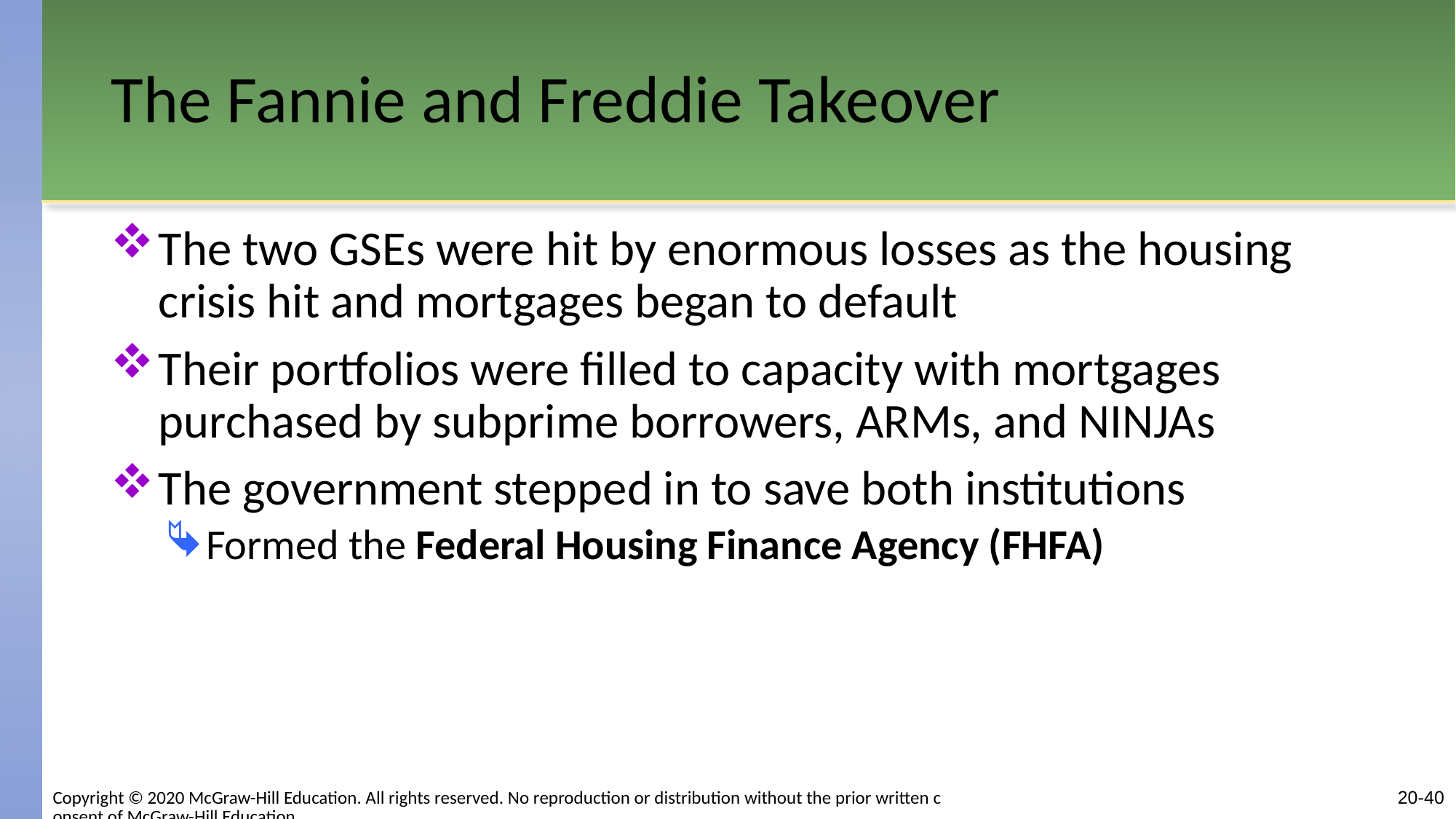

# The Fannie and Freddie Takeover
The two GSEs were hit by enormous losses as the housing crisis hit and mortgages began to default
Their portfolios were filled to capacity with mortgages purchased by subprime borrowers, ARMs, and NINJAs
The government stepped in to save both institutions
Formed the Federal Housing Finance Agency (FHFA)
Copyright © 2020 McGraw-Hill Education. All rights reserved. No reproduction or distribution without the prior written consent of McGraw-Hill Education.
20-40